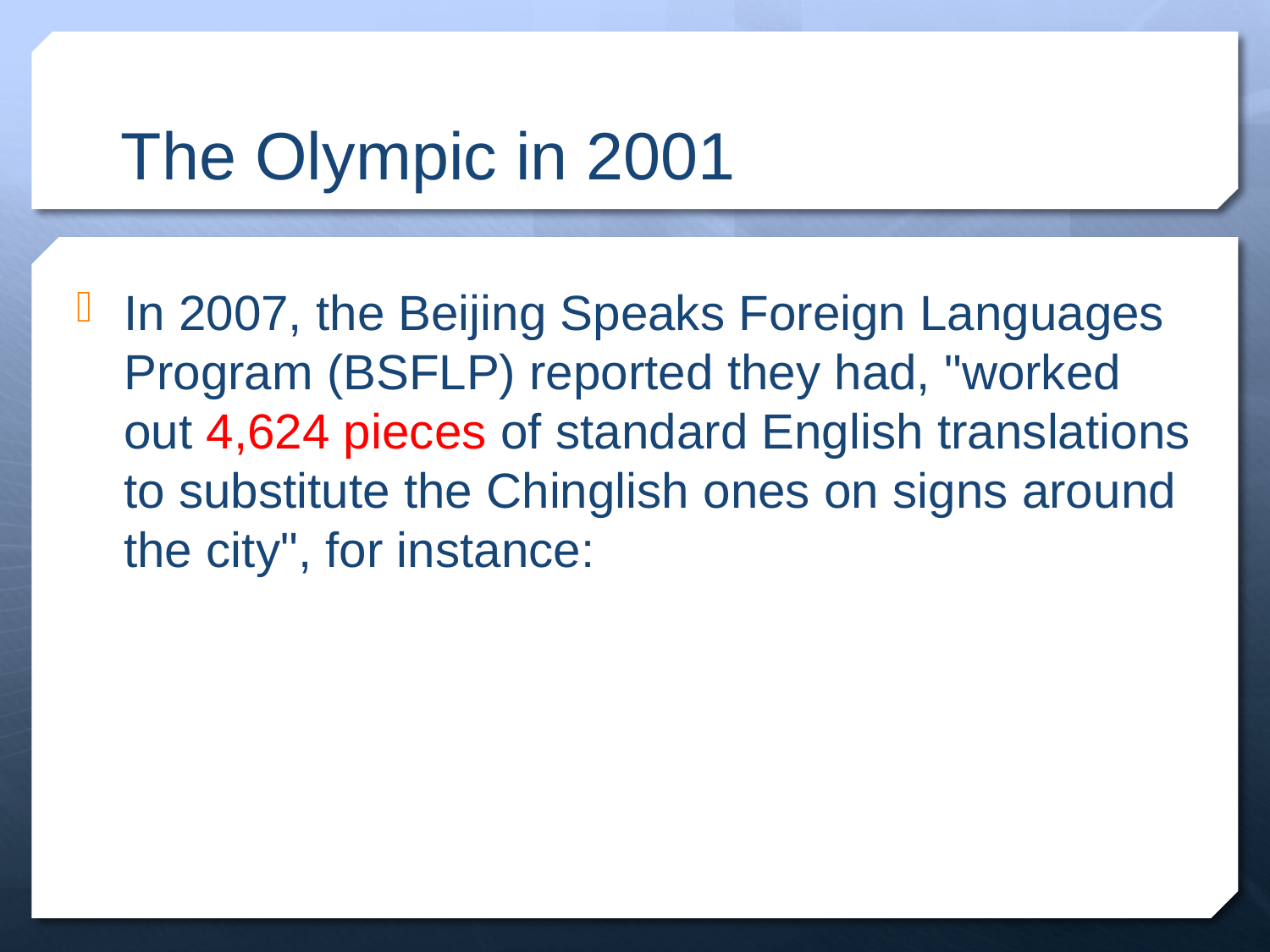

# The Olympic in 2001
In 2007, the Beijing Speaks Foreign Languages Program (BSFLP) reported they had, "worked out 4,624 pieces of standard English translations to substitute the Chinglish ones on signs around the city", for instance: